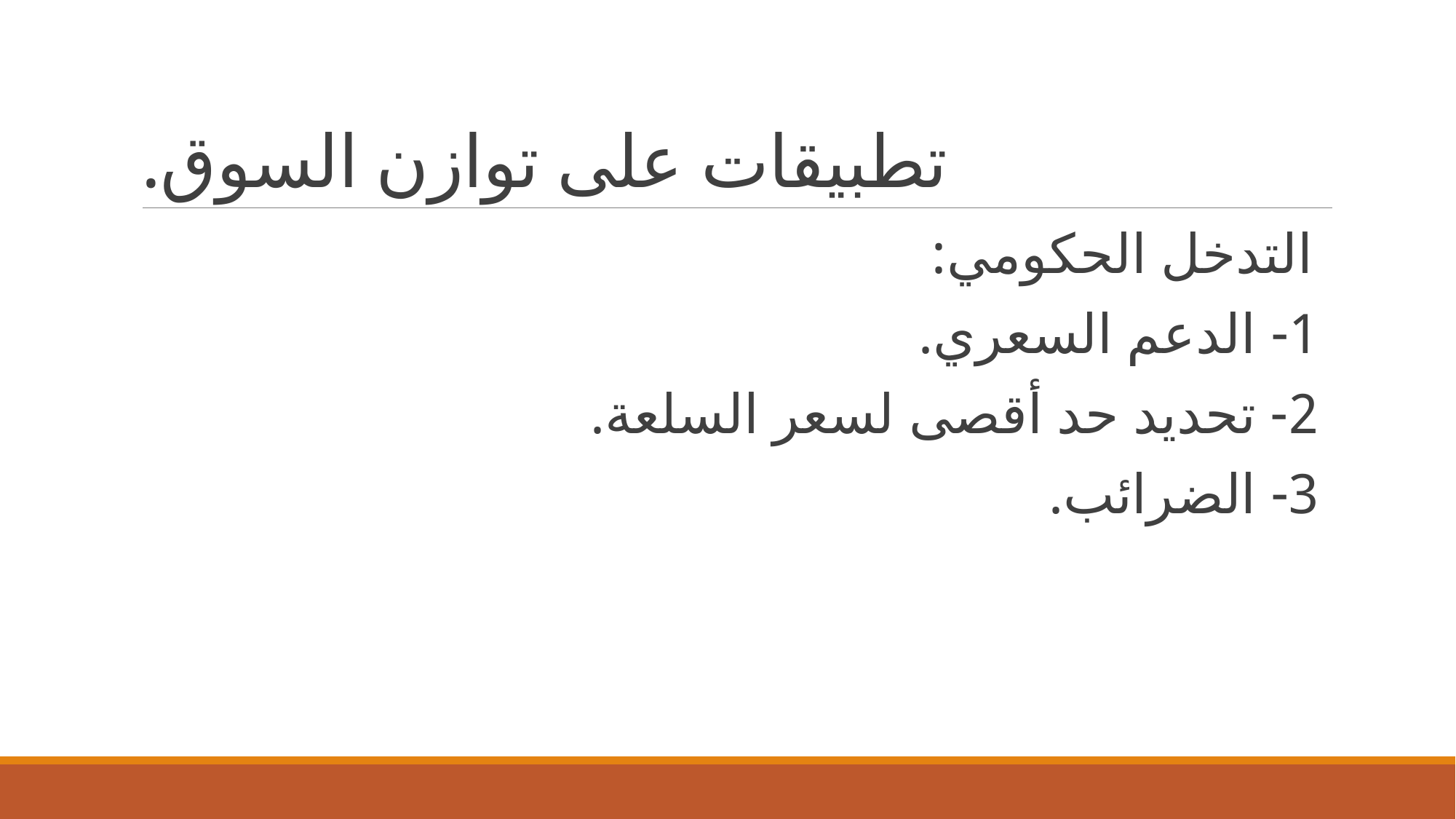

# تطبيقات على توازن السوق.
 التدخل الحكومي:
1- الدعم السعري.
2- تحديد حد أقصى لسعر السلعة.
3- الضرائب.